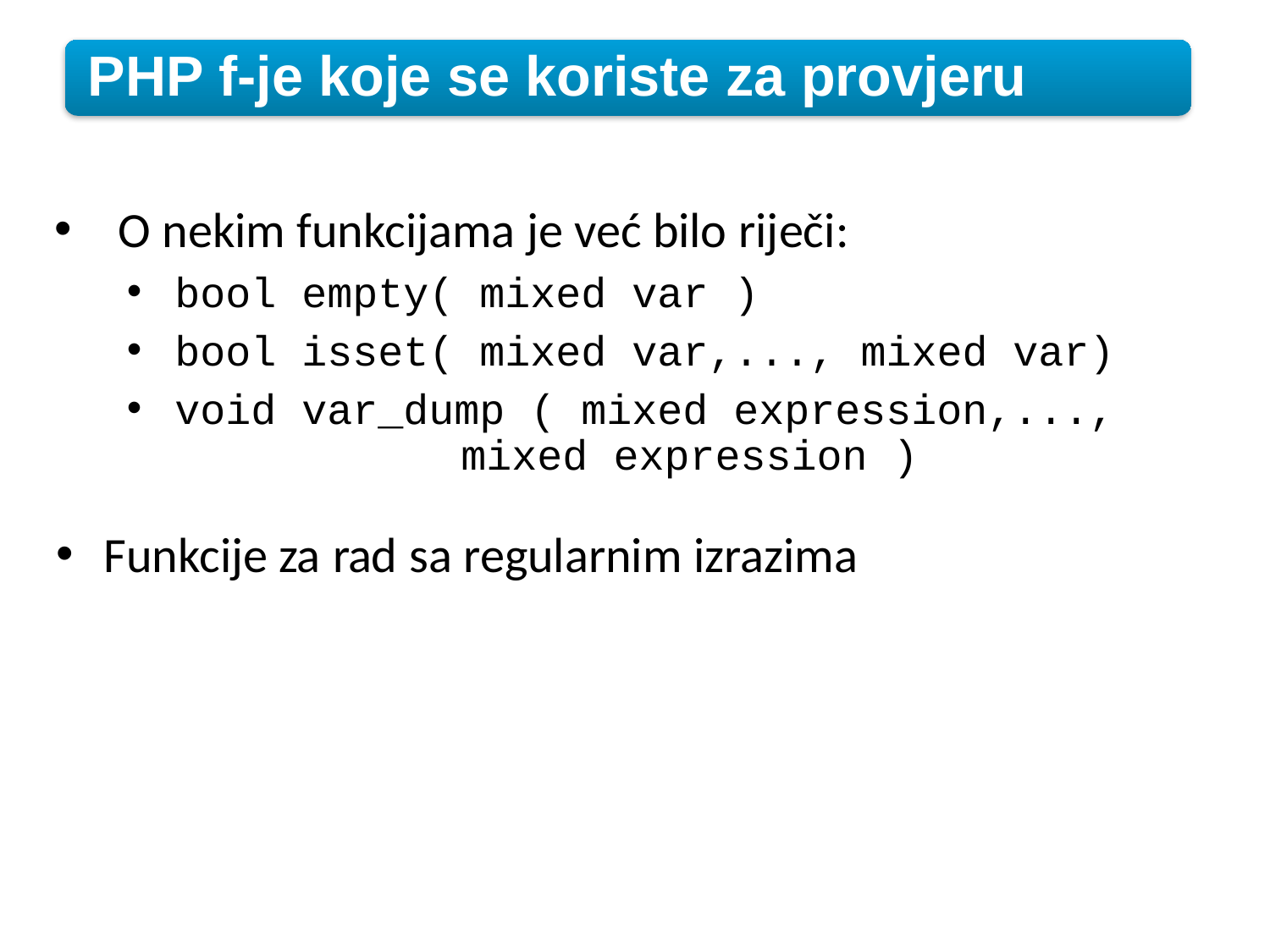

PHP f-je koje se koriste za provjeru
O nekim funkcijama je već bilo riječi:
bool empty( mixed var )
bool isset( mixed var,..., mixed var)
void var_dump ( mixed expression,...,
mixed expression )

Funkcije za rad sa regularnim izrazima